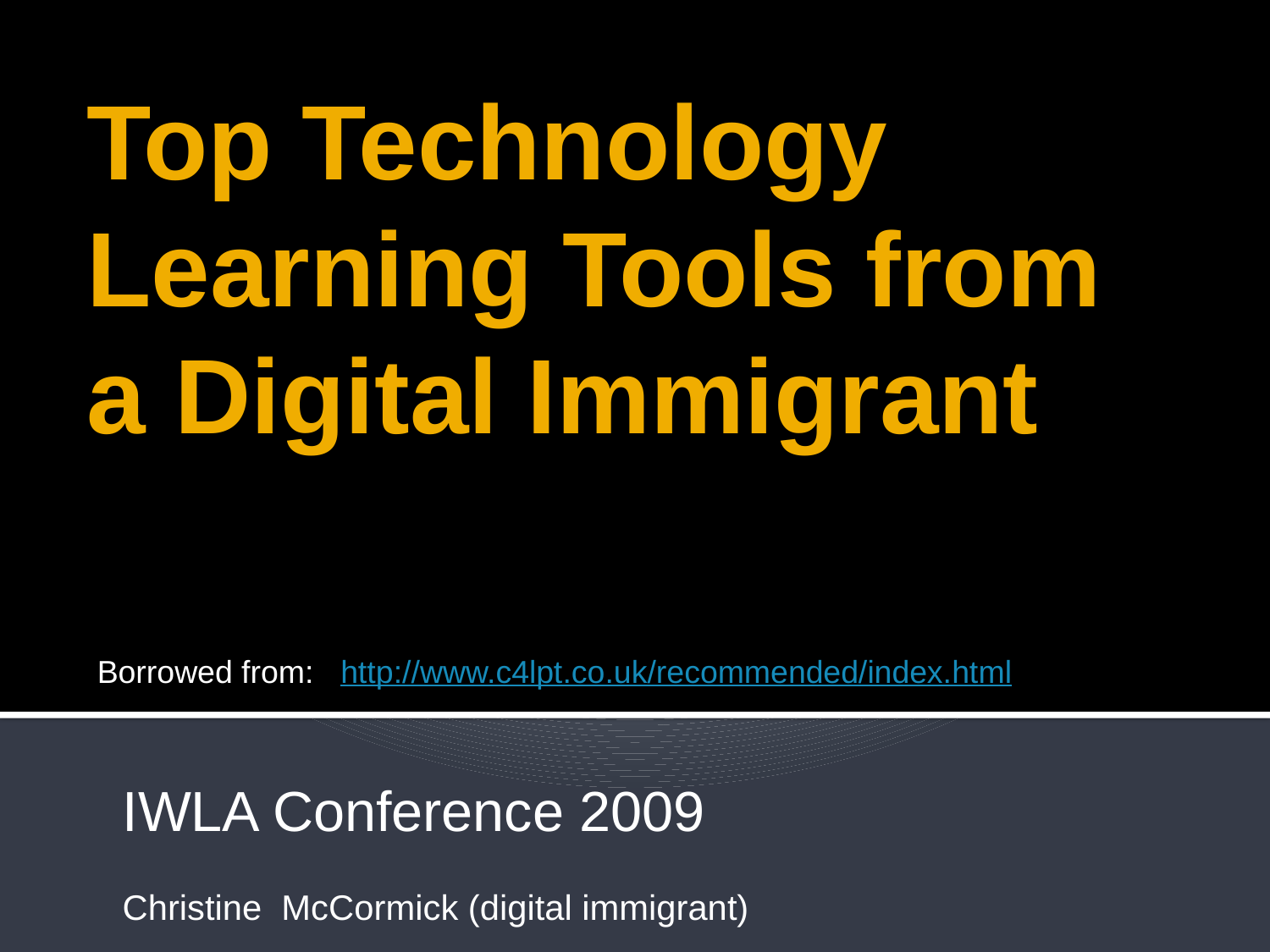

# Top Technology Learning Tools from a Digital Immigrant
Borrowed from:   http://www.c4lpt.co.uk/recommended/index.html
IWLA Conference 2009

Christine  McCormick (digital immigrant)